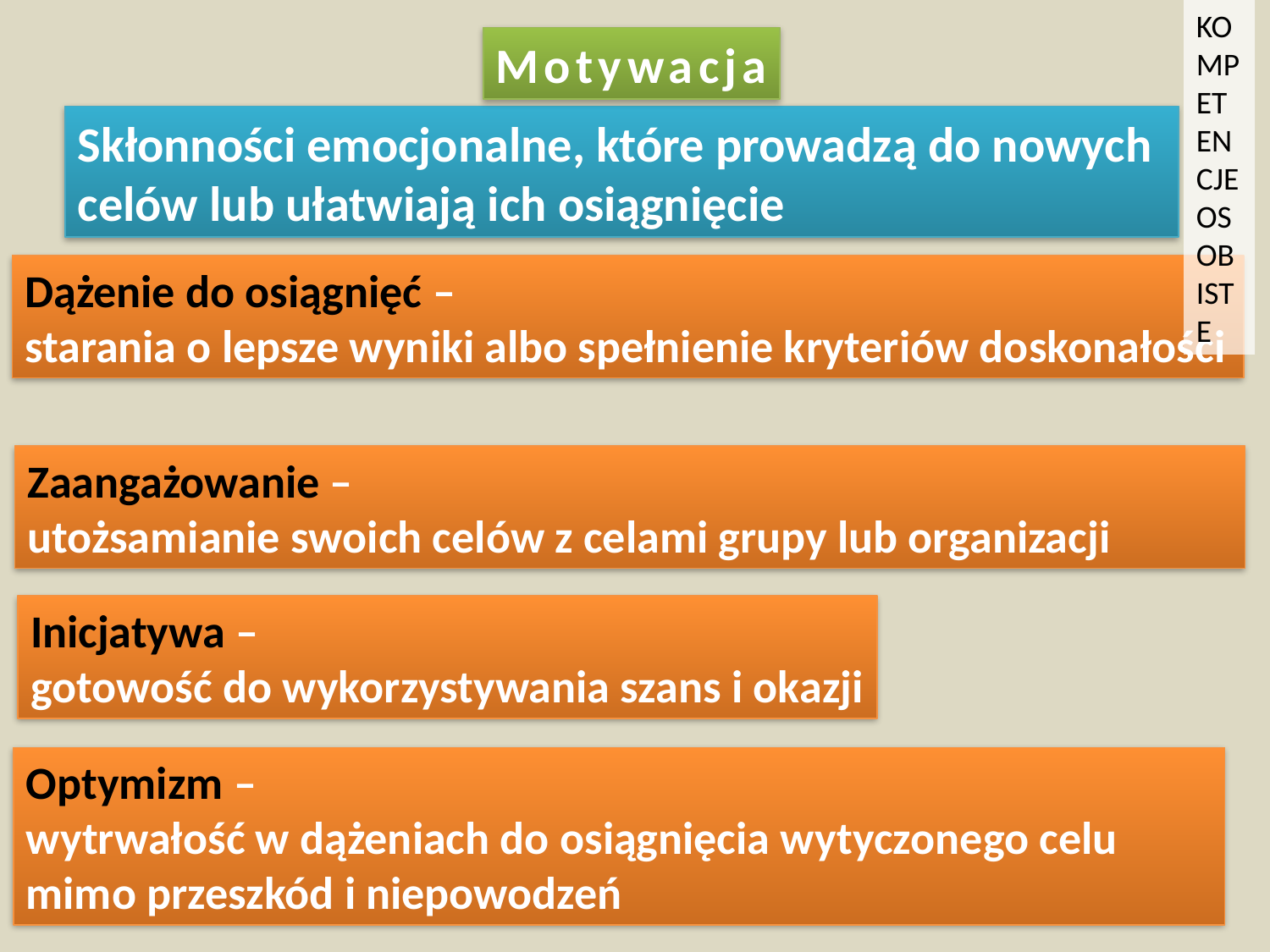

KOMPETENCJE OSOBISTE
Motywacja
Skłonności emocjonalne, które prowadzą do nowych celów lub ułatwiają ich osiągnięcie
Dążenie do osiągnięć –
starania o lepsze wyniki albo spełnienie kryteriów doskonałości
Zaangażowanie –
utożsamianie swoich celów z celami grupy lub organizacji
Inicjatywa –
gotowość do wykorzystywania szans i okazji
Optymizm –
wytrwałość w dążeniach do osiągnięcia wytyczonego celu mimo przeszkód i niepowodzeń